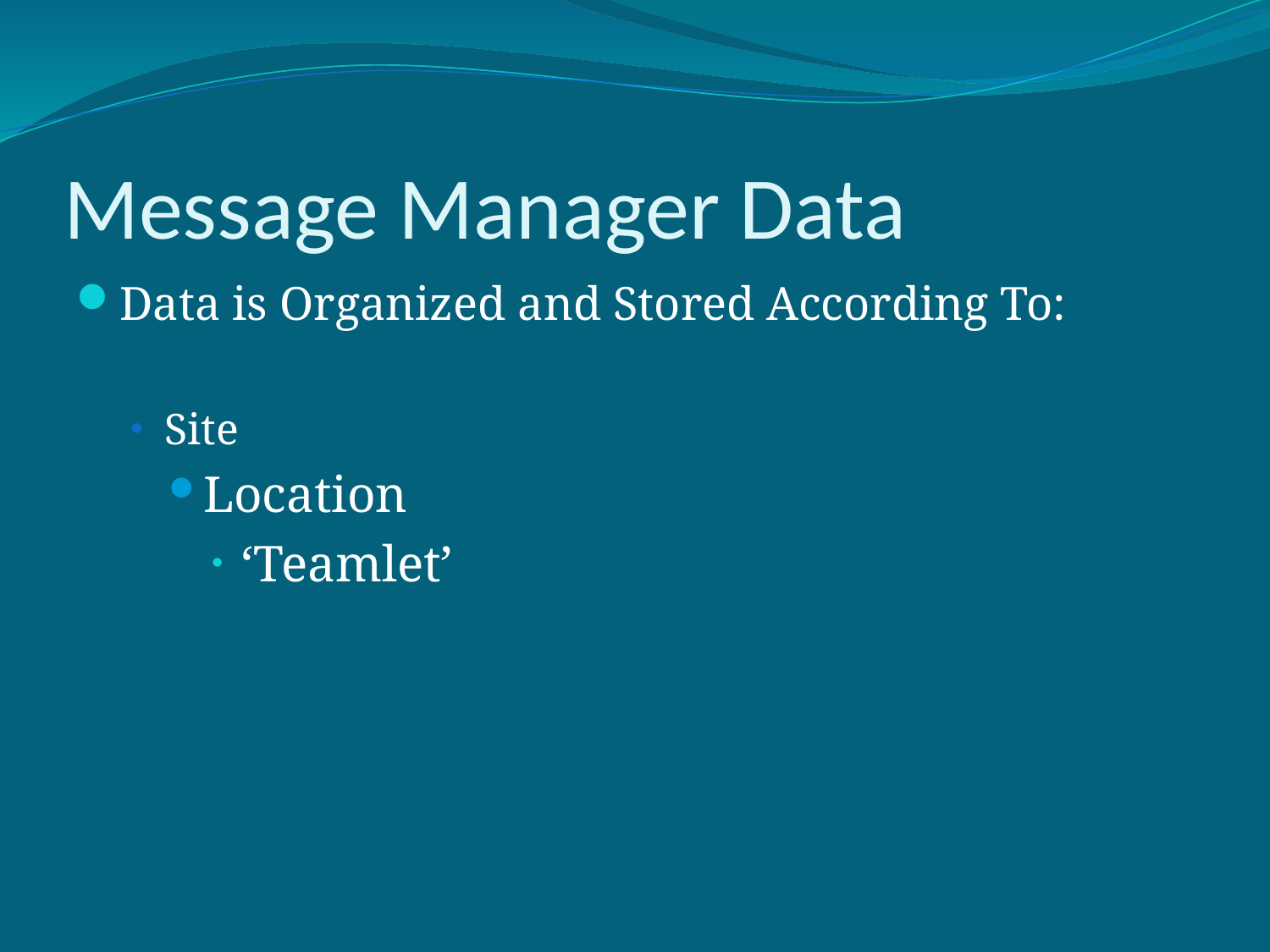

# Message Manager Data
Data is Organized and Stored According To:

Site
Location
‘Teamlet’